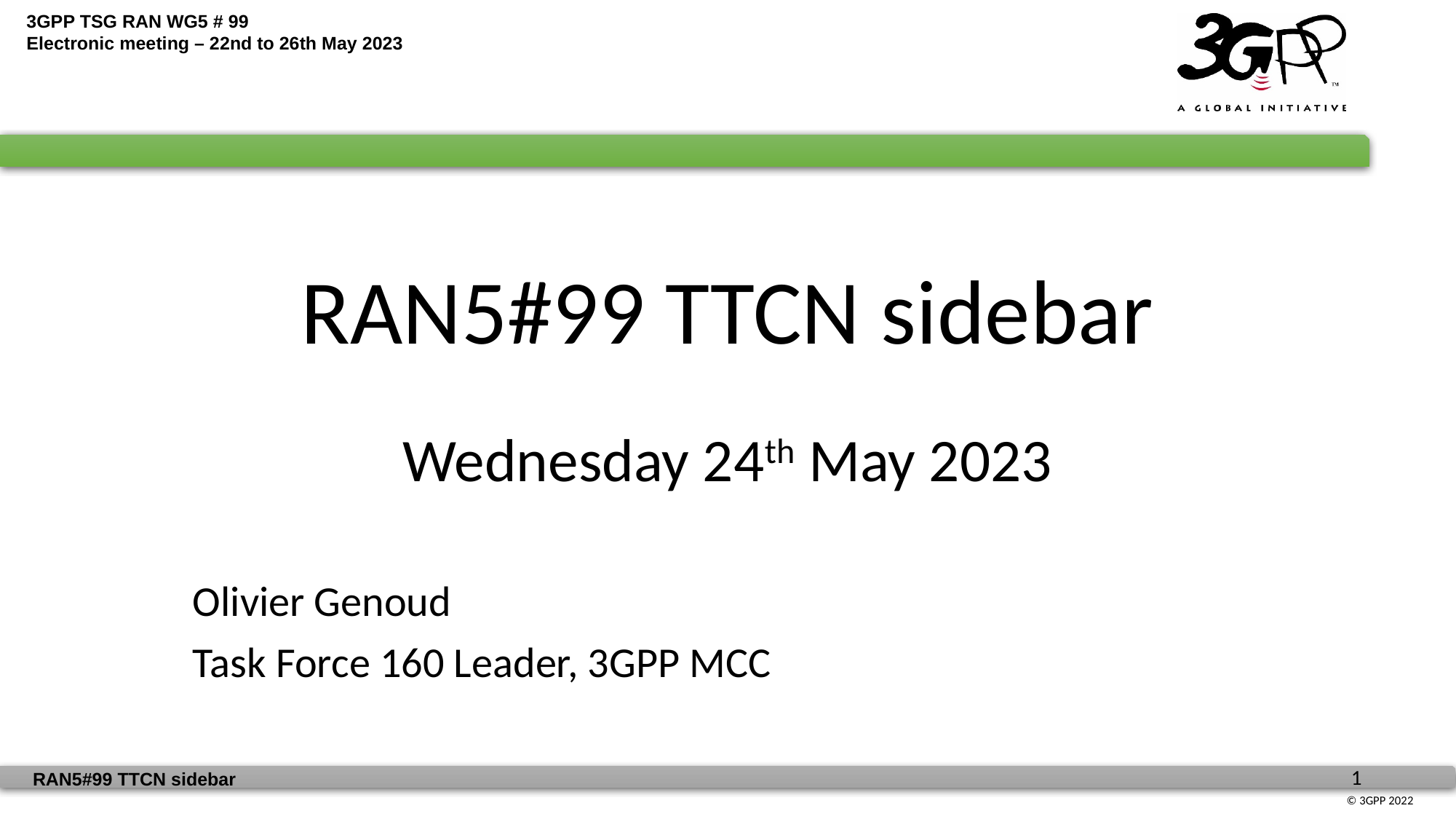

# RAN5#99 TTCN sidebar Wednesday 24th May 2023
Olivier Genoud
Task Force 160 Leader, 3GPP MCC